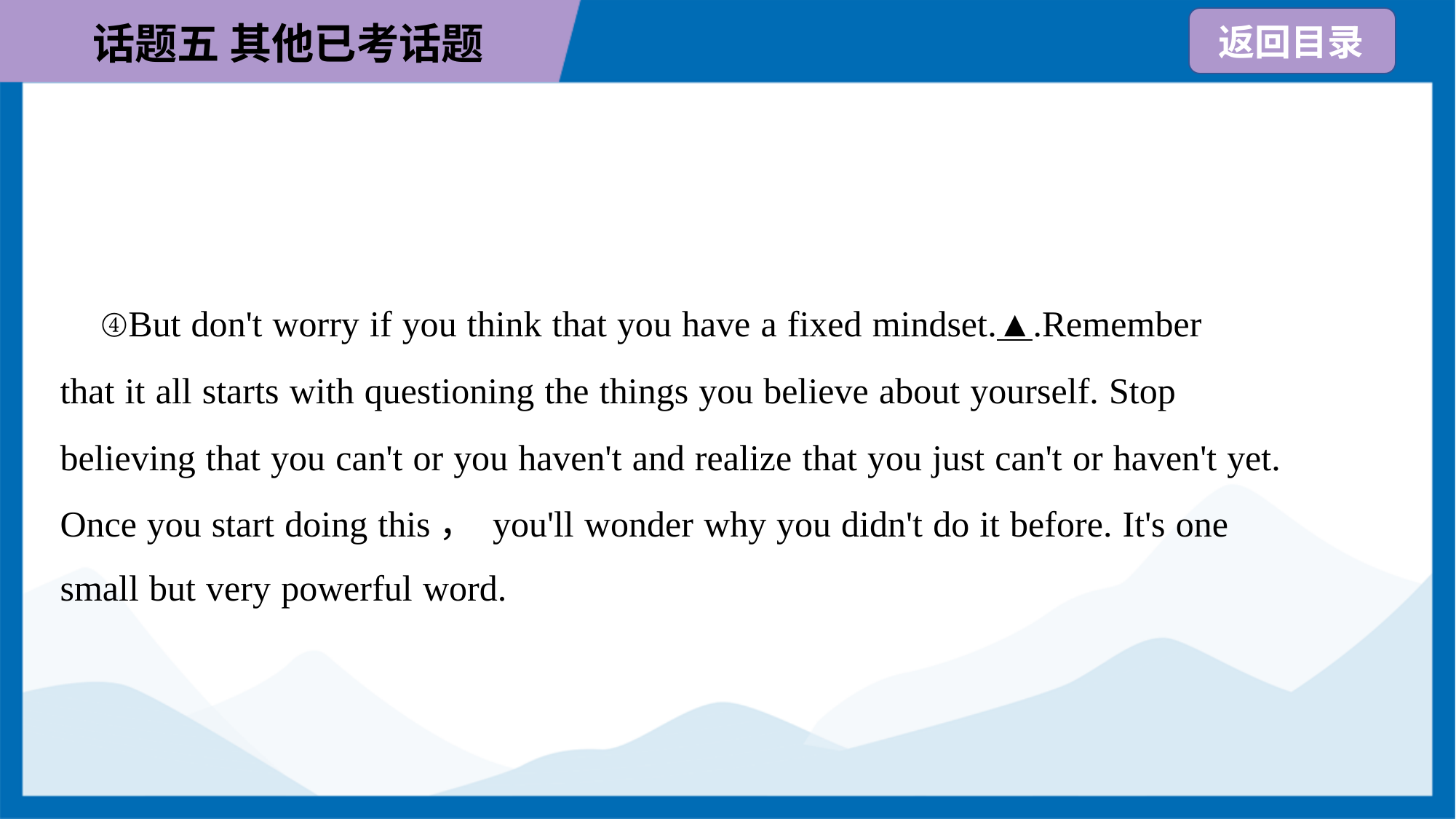

④But don't worry if you think that you have a fixed mindset.▲.Remember
that it all starts with questioning the things you believe about yourself. Stop
believing that you can't or you haven't and realize that you just can't or haven't yet.
Once you start doing this， you'll wonder why you didn't do it before. It's one
small but very powerful word.